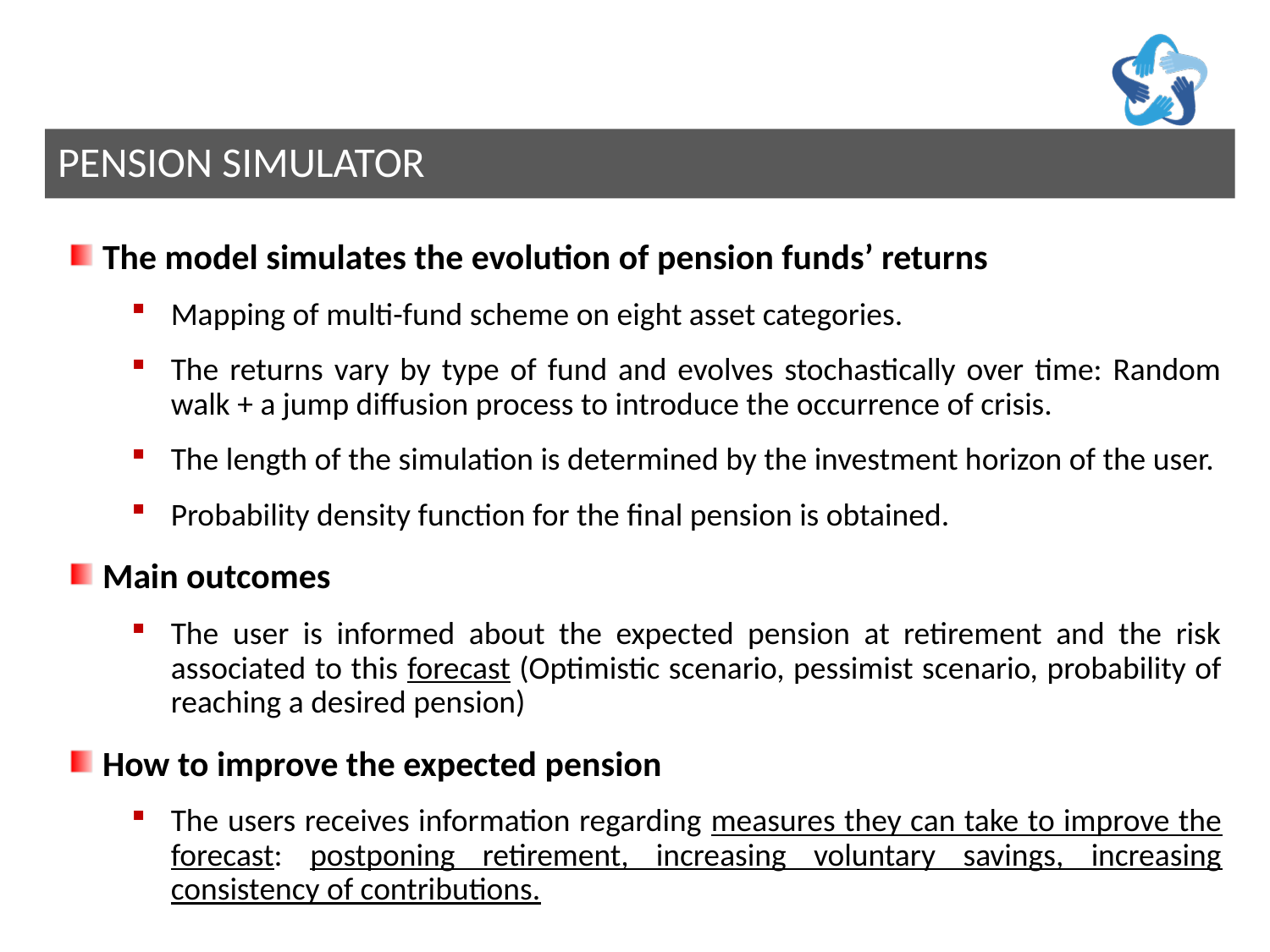

Pension Simulator
 The model simulates the evolution of pension funds’ returns
Mapping of multi-fund scheme on eight asset categories.
The returns vary by type of fund and evolves stochastically over time: Random walk + a jump diffusion process to introduce the occurrence of crisis.
The length of the simulation is determined by the investment horizon of the user.
Probability density function for the final pension is obtained.
 Main outcomes
The user is informed about the expected pension at retirement and the risk associated to this forecast (Optimistic scenario, pessimist scenario, probability of reaching a desired pension)
 How to improve the expected pension
The users receives information regarding measures they can take to improve the forecast: postponing retirement, increasing voluntary savings, increasing consistency of contributions.